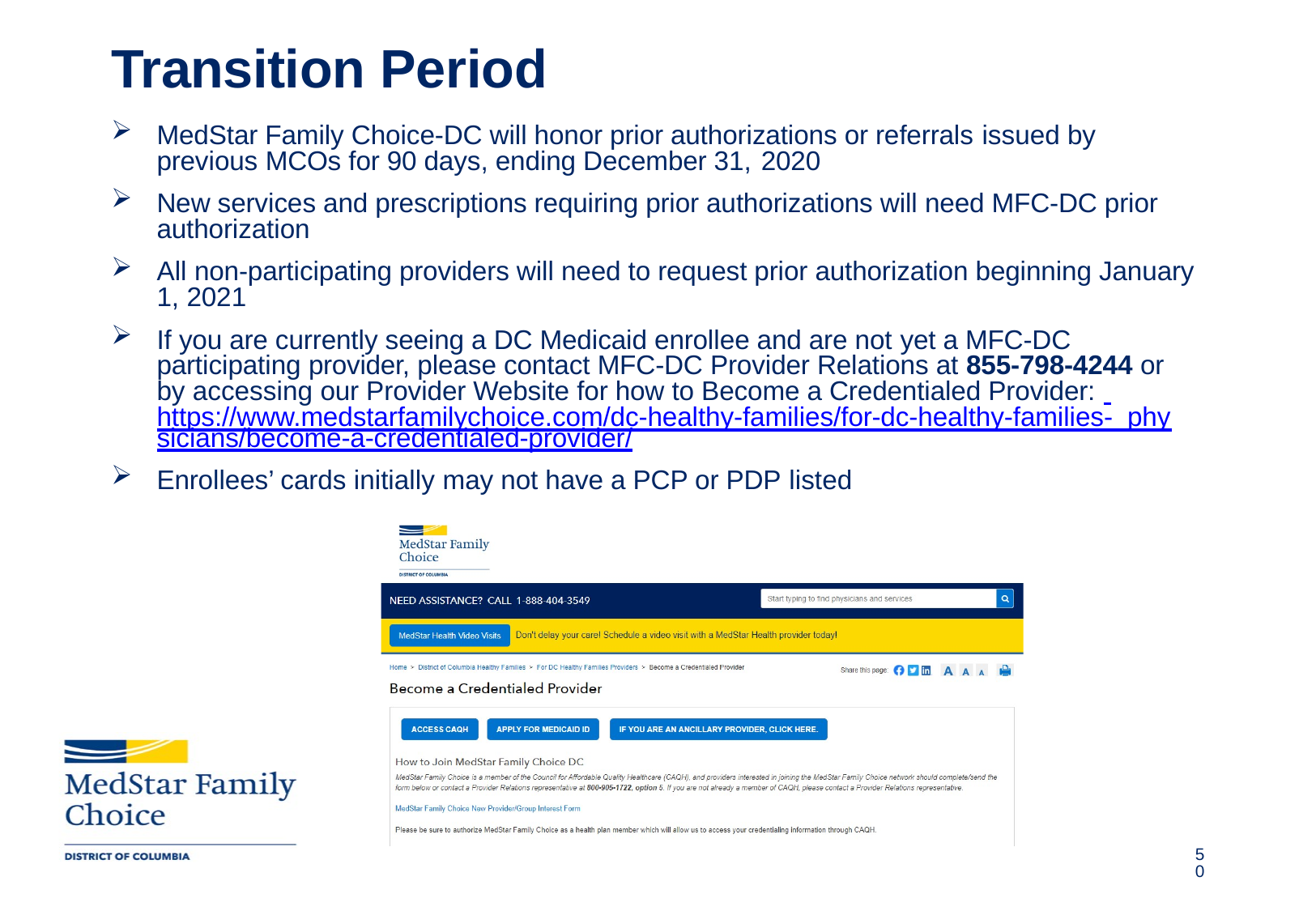

# Transition Period
MedStar Family Choice-DC will honor prior authorizations or referrals issued by  previous MCOs for 90 days, ending December 31, 2020
New services and prescriptions requiring prior authorizations will need MFC-DC prior  authorization
All non-participating providers will need to request prior authorization beginning January  1, 2021
If you are currently seeing a DC Medicaid enrollee and are not yet a MFC-DC  participating provider, please contact MFC-DC Provider Relations at 855-798-4244 or  by accessing our Provider Website for how to Become a Credentialed Provider:  https://www.medstarfamilychoice.com/dc-healthy-families/for-dc-healthy-families-  physicians/become-a-credentialed-provider/
Enrollees’ cards initially may not have a PCP or PDP listed

Draft
50